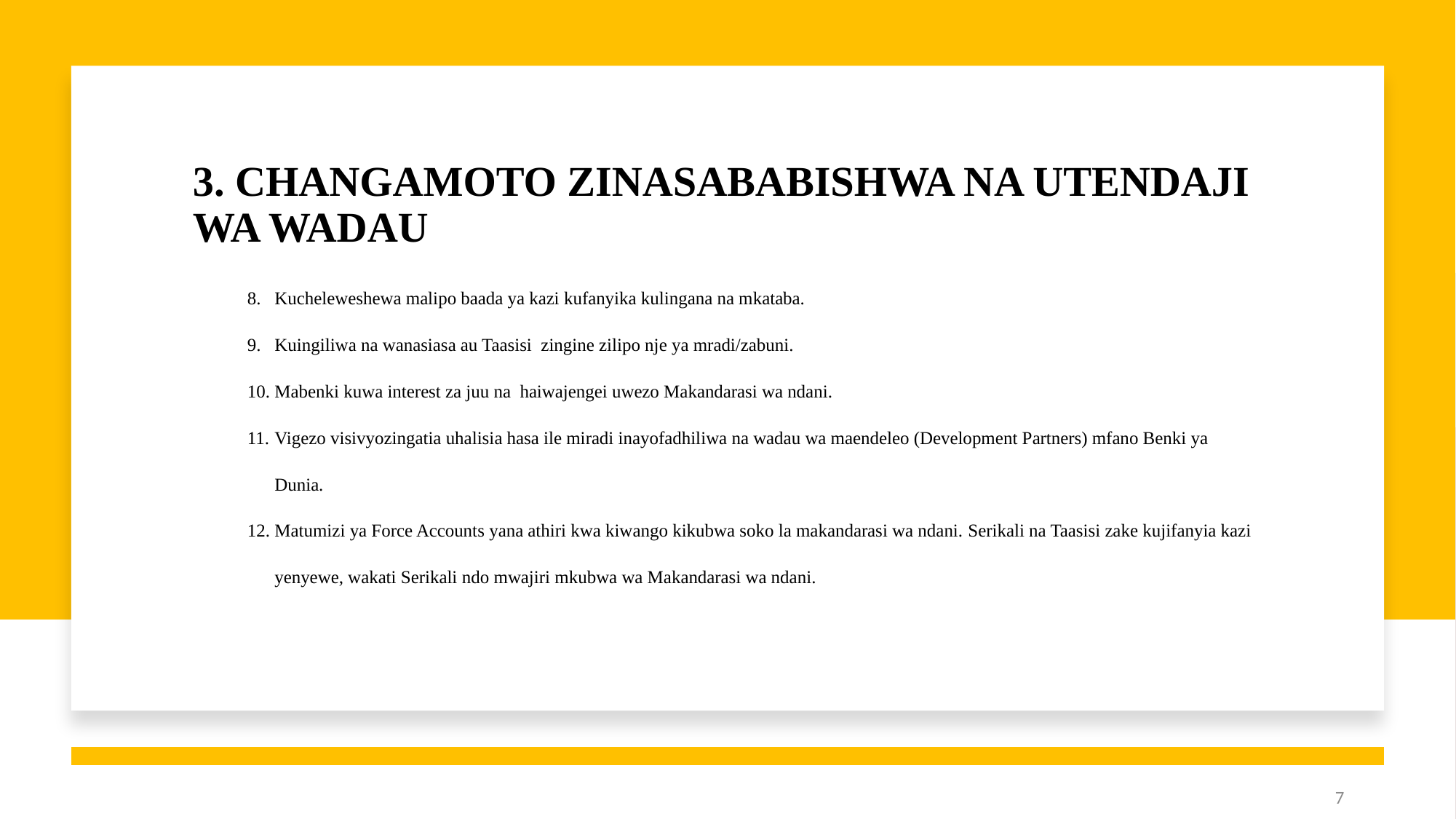

# 3. CHANGAMOTO ZINASABABISHWA NA UTENDAJI WA WADAU
Kucheleweshewa malipo baada ya kazi kufanyika kulingana na mkataba.
Kuingiliwa na wanasiasa au Taasisi  zingine zilipo nje ya mradi/zabuni.
Mabenki kuwa interest za juu na  haiwajengei uwezo Makandarasi wa ndani.
Vigezo visivyozingatia uhalisia hasa ile miradi inayofadhiliwa na wadau wa maendeleo (Development Partners) mfano Benki ya Dunia.
Matumizi ya Force Accounts yana athiri kwa kiwango kikubwa soko la makandarasi wa ndani. Serikali na Taasisi zake kujifanyia kazi yenyewe, wakati Serikali ndo mwajiri mkubwa wa Makandarasi wa ndani.

7